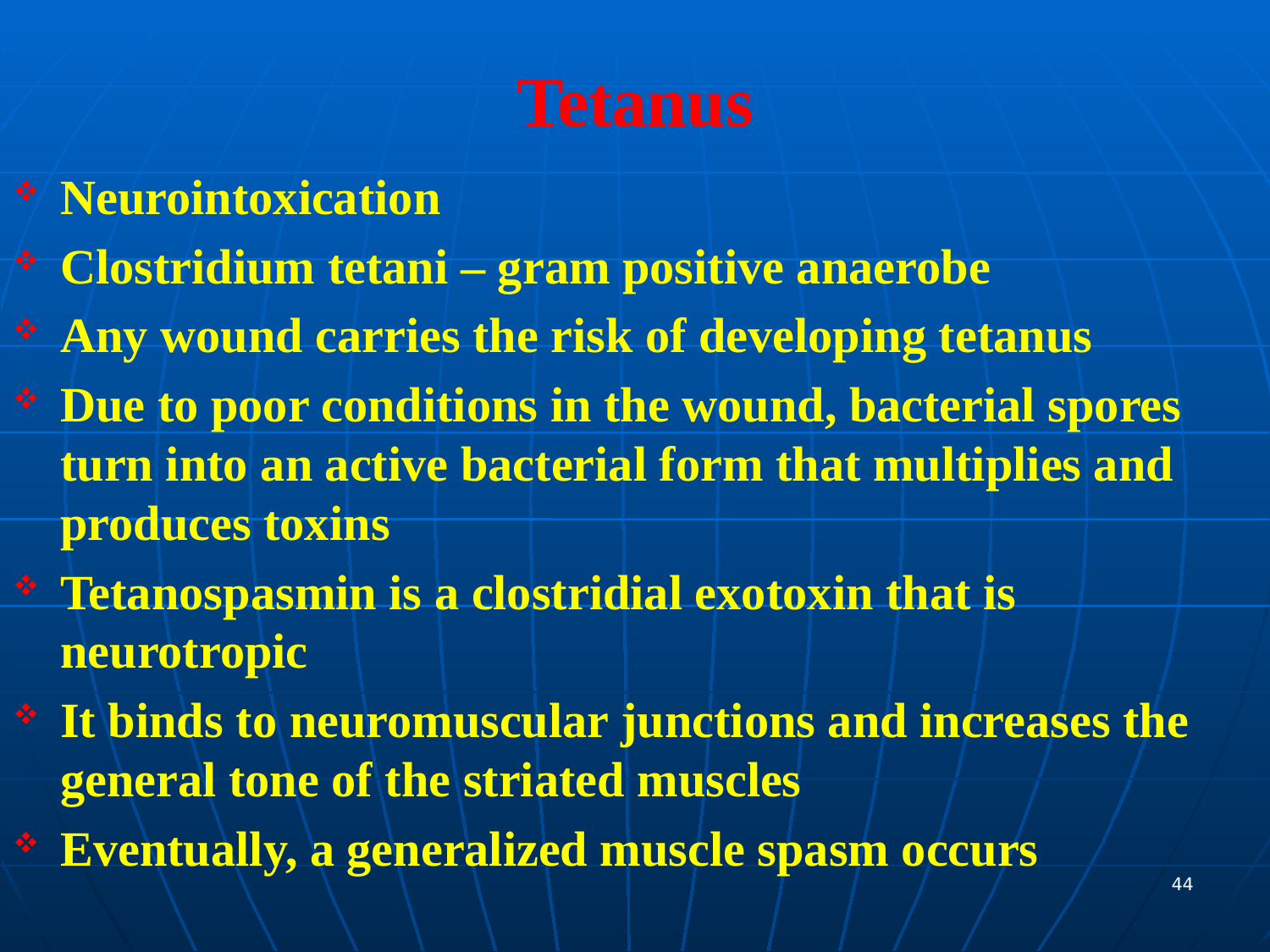

# Tetanus
Neurointoxication
Clostridium tetani – gram positive anaerobe
Any wound carries the risk of developing tetanus
Due to poor conditions in the wound, bacterial spores turn into an active bacterial form that multiplies and produces toxins
Tetanospasmin is a clostridial exotoxin that is neurotropic
It binds to neuromuscular junctions and increases the general tone of the striated muscles
Eventually, a generalized muscle spasm occurs
44